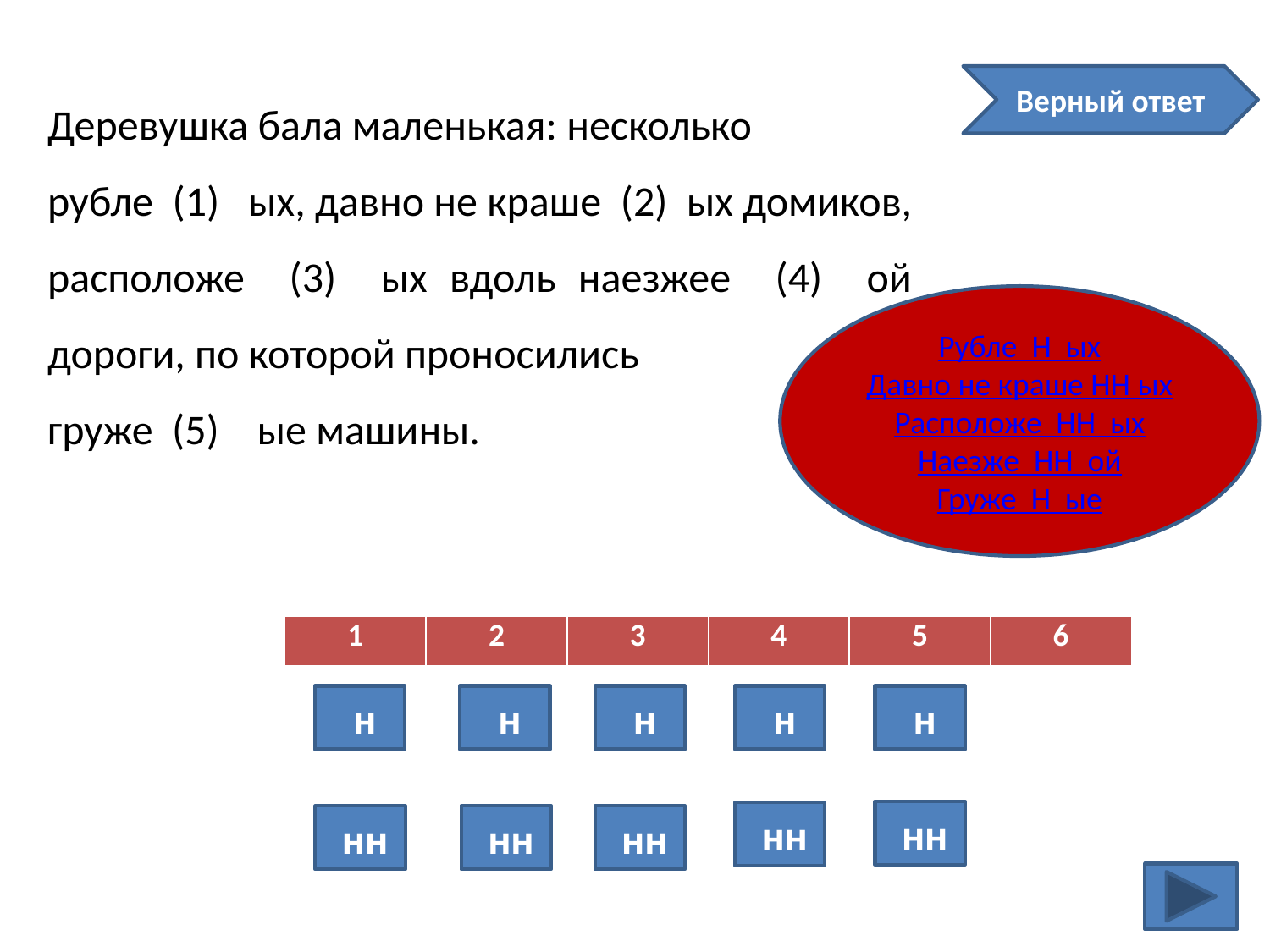

Деревушка бала маленькая: несколько
рубле  (1)   ых, давно не краше  (2)  ых домиков, расположе  (3)  ых вдоль наезжее  (4)  ой дороги, по которой проносились
груже  (5)    ые машины.
Верный ответ
Рубле  Н  ых
Давно не краше НН ых
Расположе  НН  ых
Наезже  НН  ой
Груже  Н  ые
| 1 | 2 | 3 | 4 | 5 | 6 |
| --- | --- | --- | --- | --- | --- |
 н
 н
 н
 н
 н
 нн
 нн
 нн
 нн
 нн